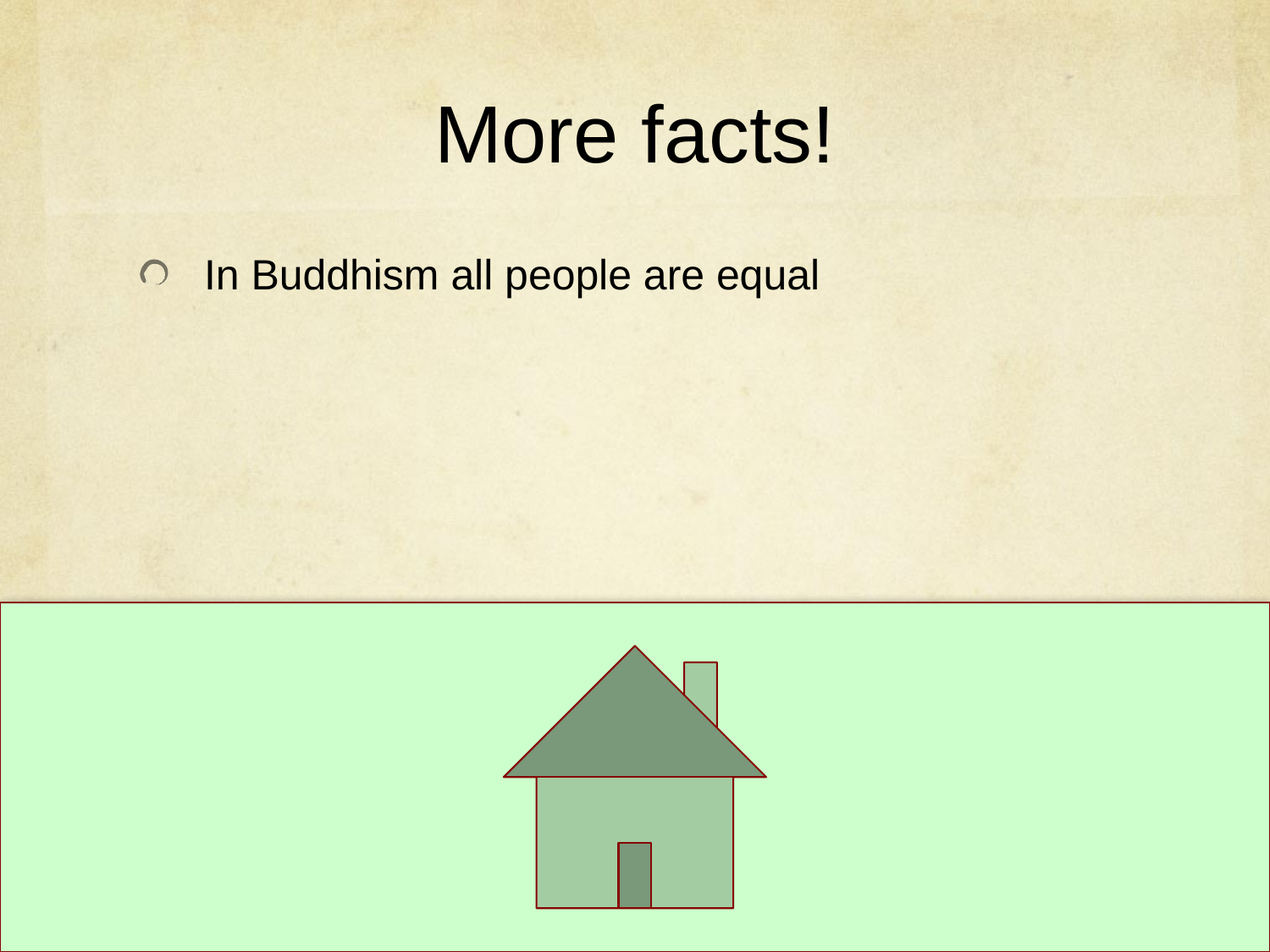

# More facts!
In Buddhism all people are equal